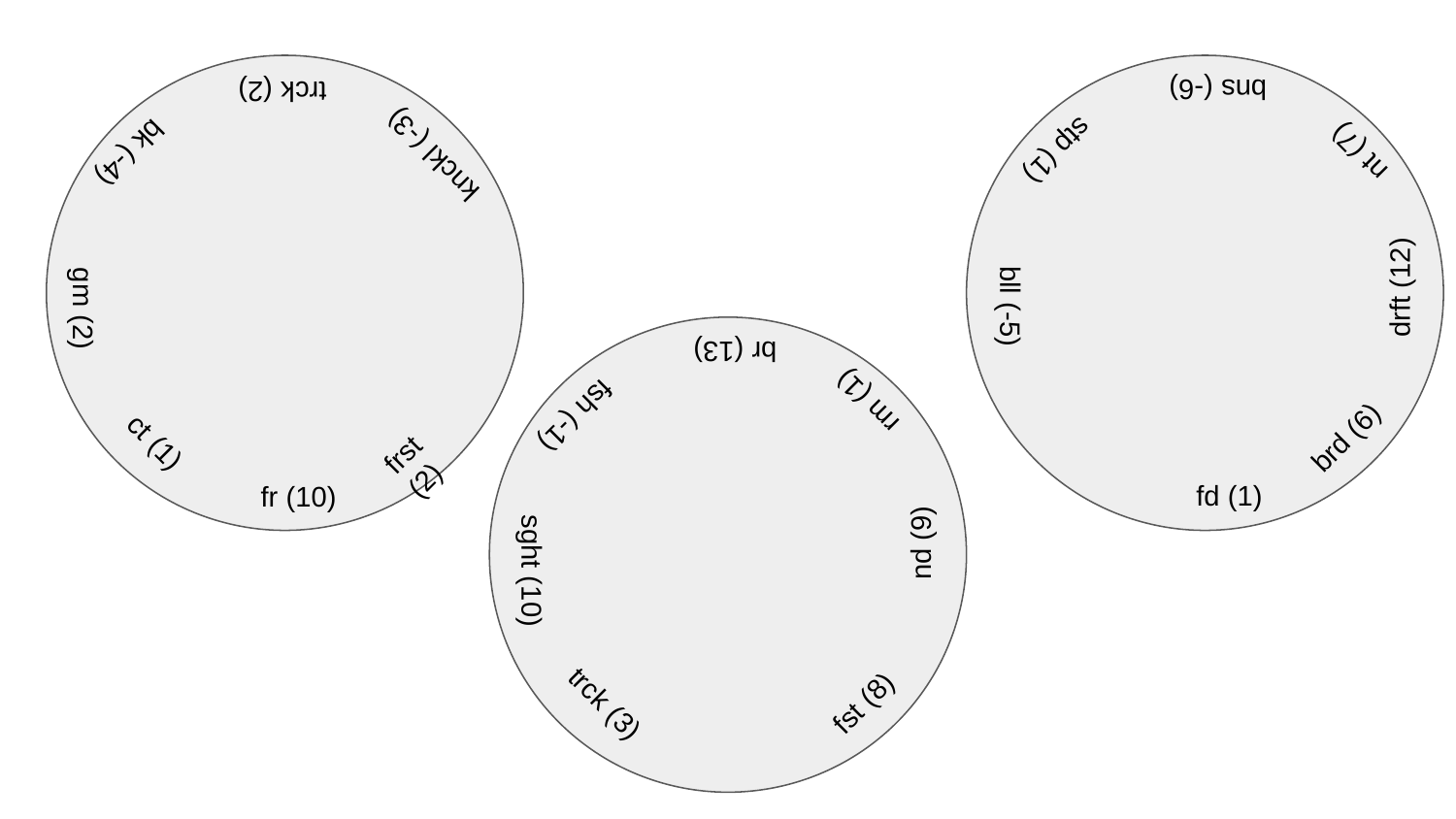

bns (-6)
trck (2)
nt (7)
knckl (-3)
stp (1)
bk (-4)
drft (12)
bll (-5)
gm (2)

br (13)
rm (1)
fsh (-1)
brd (6)
frst (2)
ct (1)
fd (1)
fr (10)
nd (9)
sght (10)
fst (8)
trck (3)